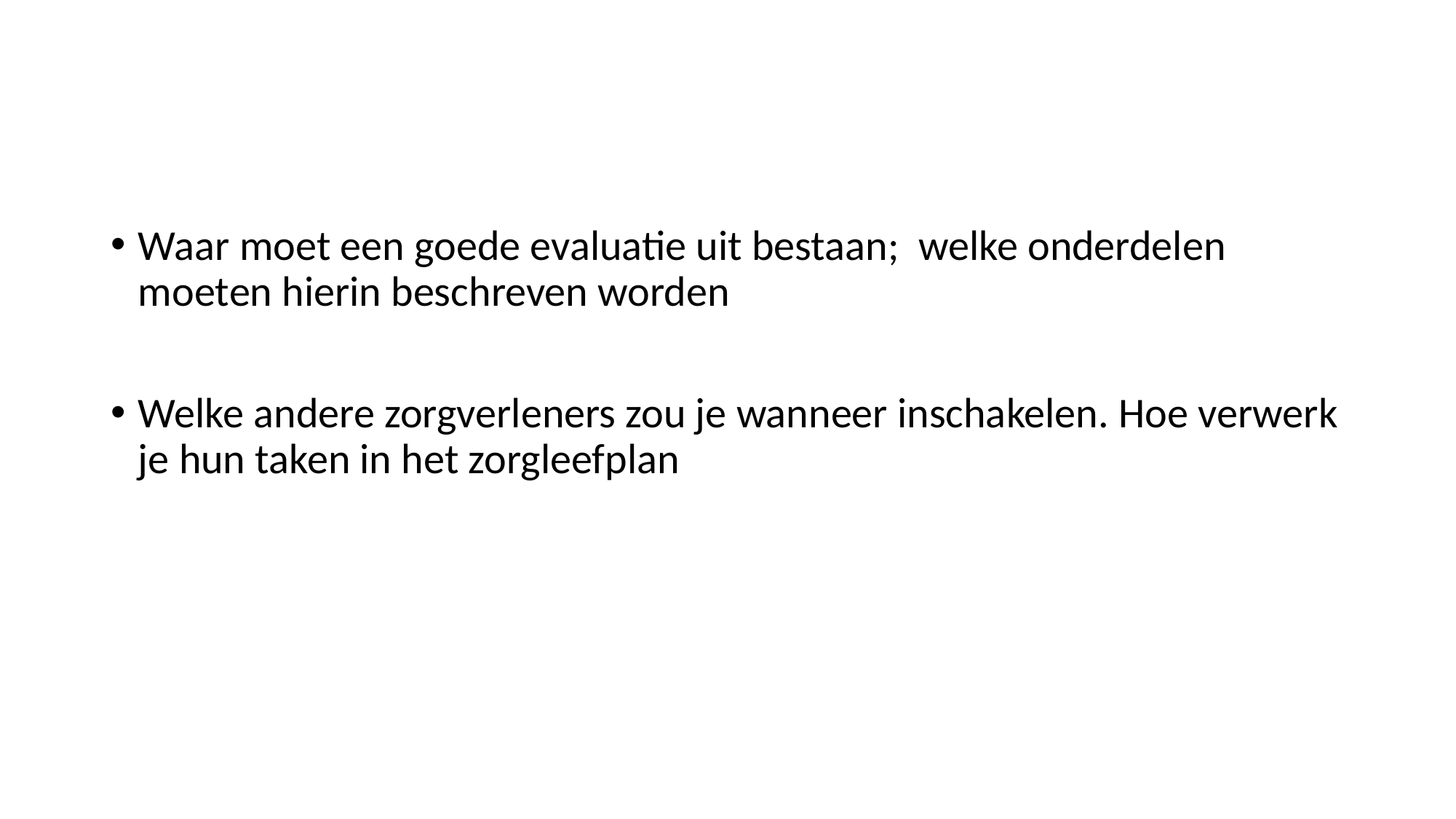

#
Waar moet een goede evaluatie uit bestaan;  welke onderdelen moeten hierin beschreven worden

Welke andere zorgverleners zou je wanneer inschakelen. Hoe verwerk je hun taken in het zorgleefplan